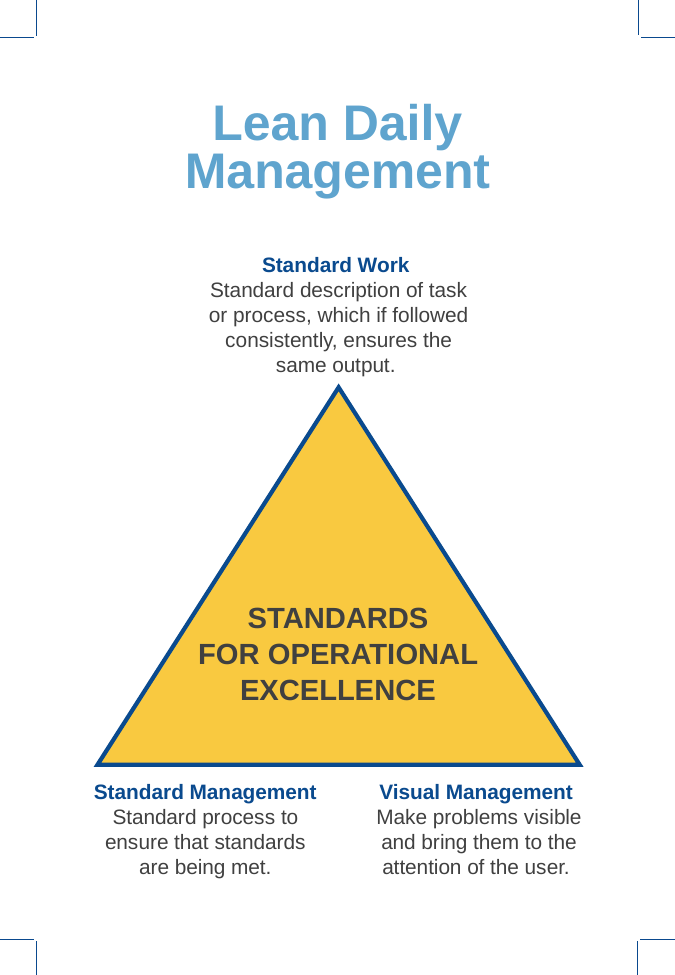

# Lean Daily Management
Standard Work
Standard description of task or process, which if followed consistently, ensures the same output.

STANDARDS
FOR OPERATIONAL
EXCELLENCE
Standard Management
Standard process to
ensure that standards
are being met.
Visual Management
Make problems visible and bring them to the attention of the user.